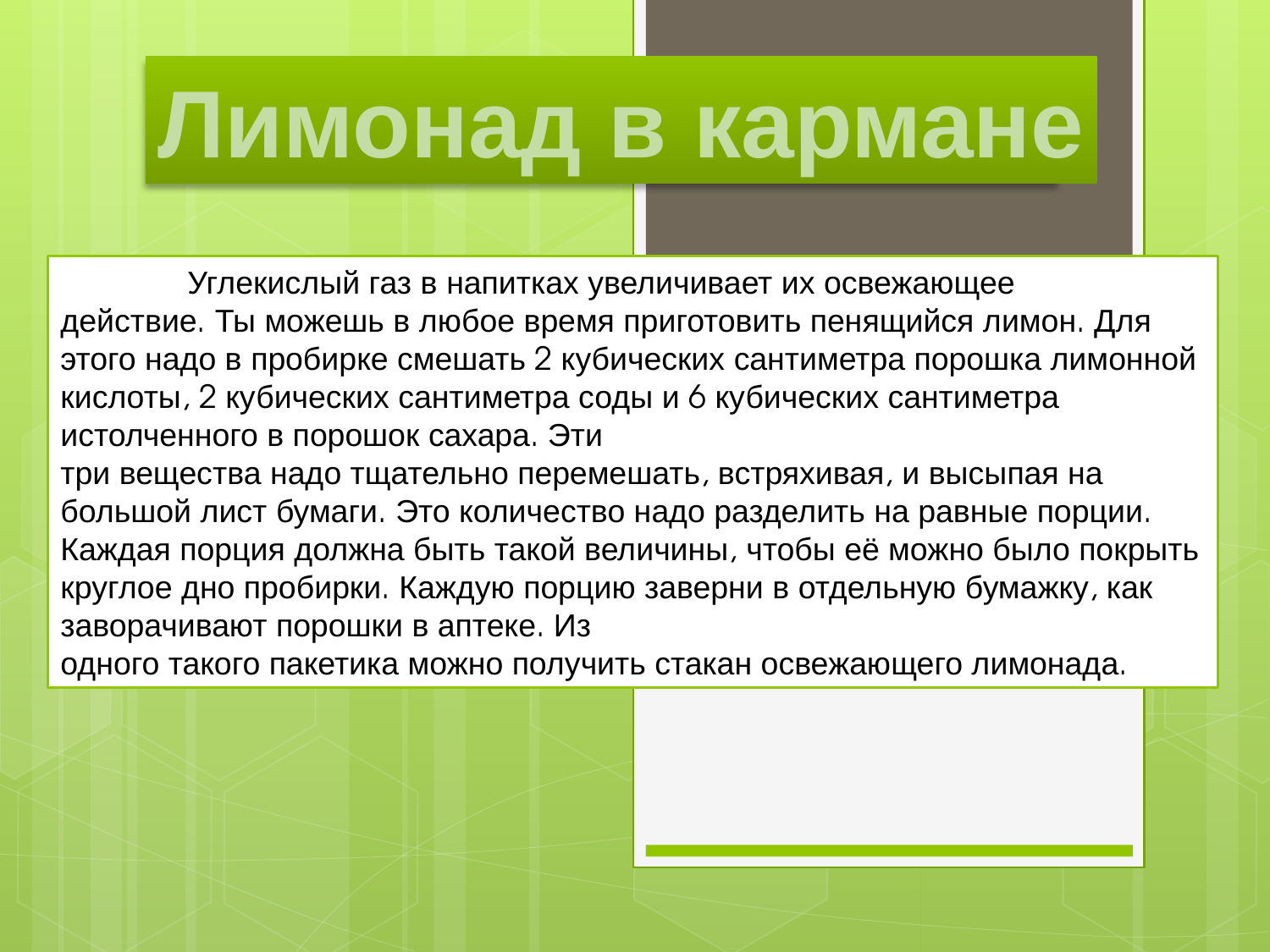

Лимонад в кармане
	Углекислый газ в напитках увеличивает их освежающее
действие. Ты можешь в любое время приготовить пенящийся лимон. Для этого надо в пробирке смешать 2 кубических сантиметра порошка лимонной кислоты, 2 кубических сантиметра соды и 6 кубических сантиметра истолченного в порошок сахара. Эти
три вещества надо тщательно перемешать, встряхивая, и высыпая на большой лист бумаги. Это количество надо разделить на равные порции. Каждая порция должна быть такой величины, чтобы её можно было покрыть круглое дно пробирки. Каждую порцию заверни в отдельную бумажку, как заворачивают порошки в аптеке. Из
одного такого пакетика можно получить стакан освежающего лимонада.